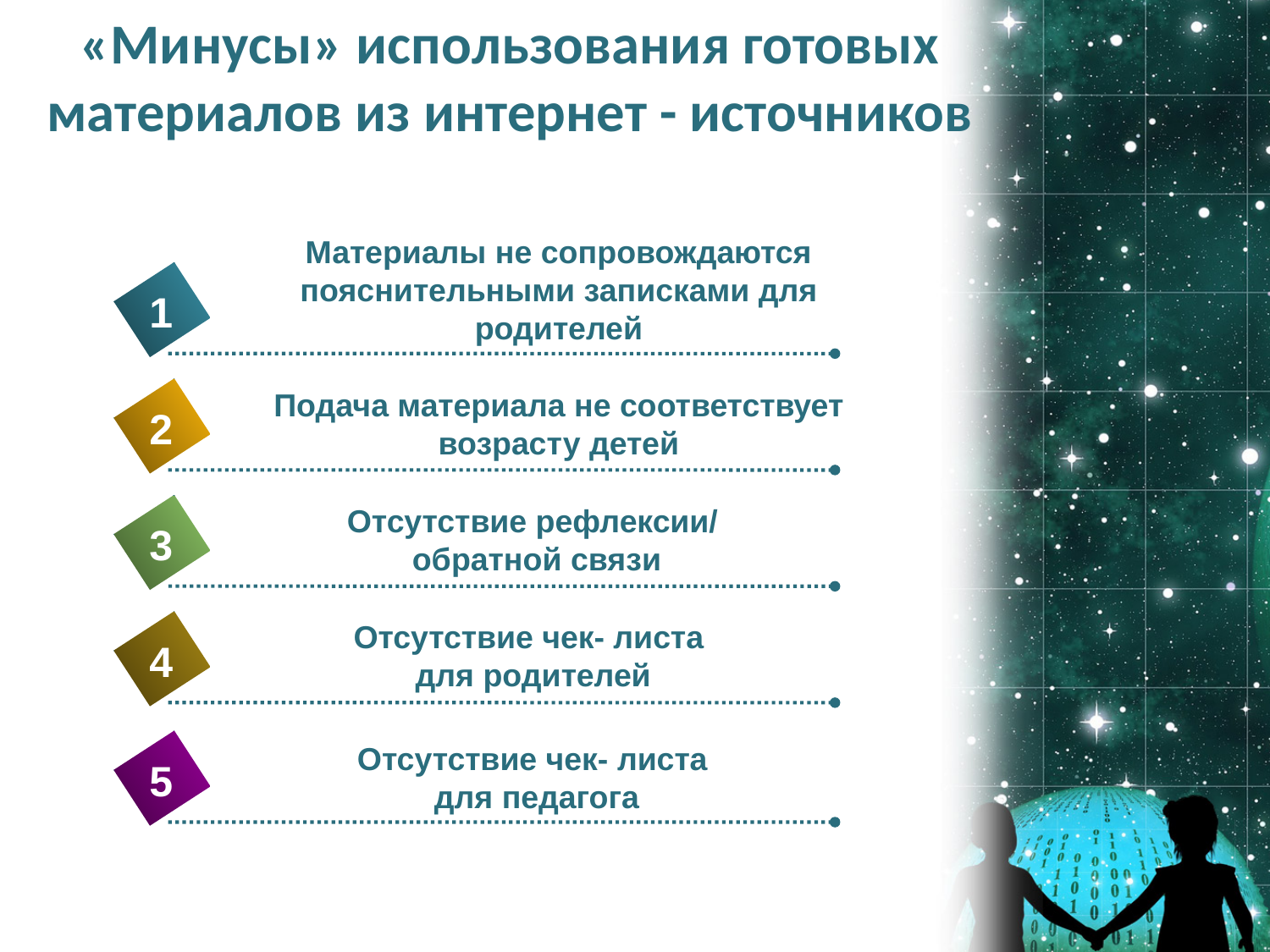

# «Минусы» использования готовых материалов из интернет - источников
Материалы не сопровождаются пояснительными записками для родителей

1

Подача материала не соответствует возрасту детей

2

Отсутствие рефлексии/
обратной связи

3

Отсутствие чек- листа
для родителей

4

Отсутствие чек- листа
для педагога

5